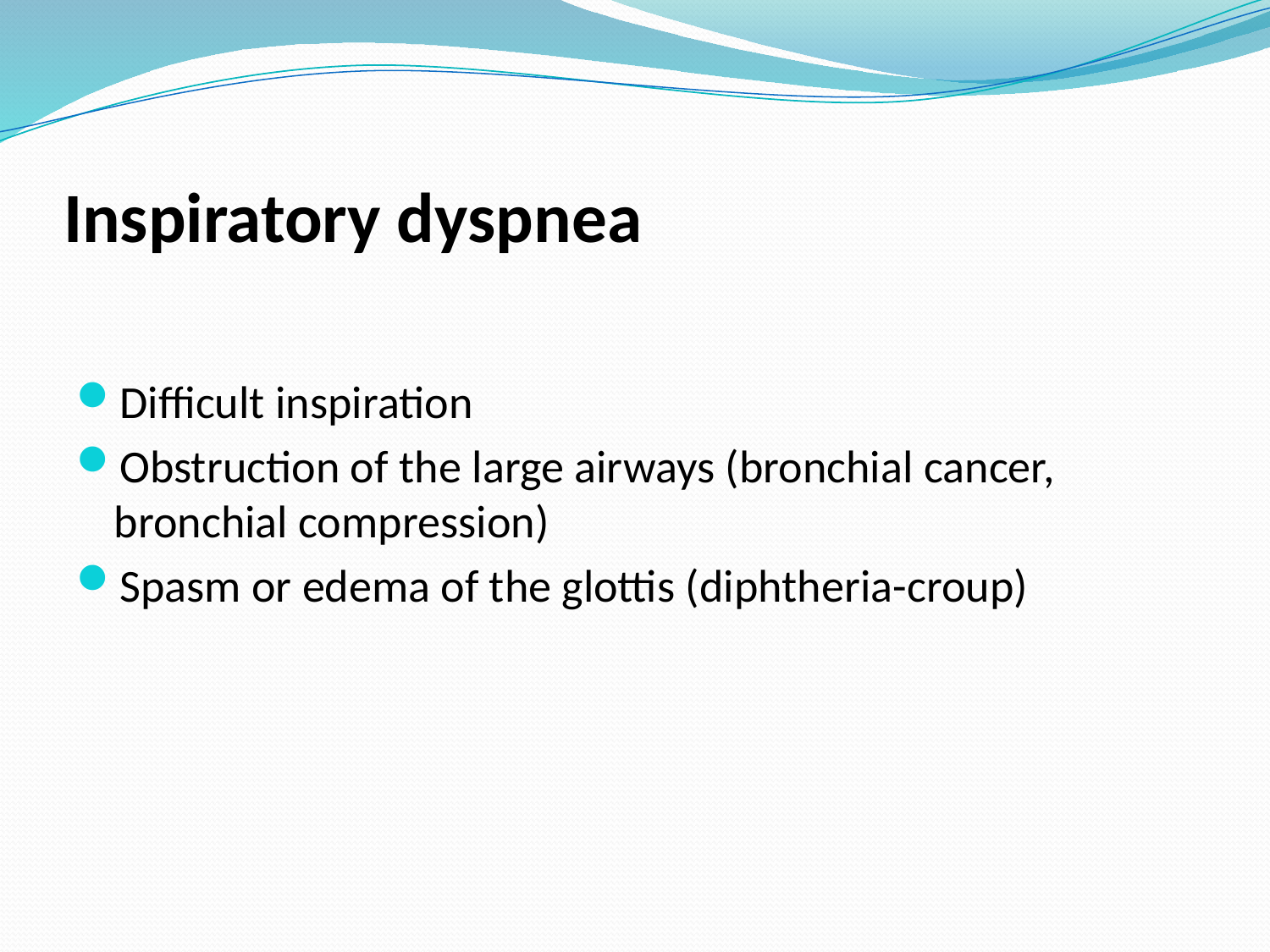

# Inspiratory dyspnea
Difficult inspiration
Obstruction of the large airways (bronchial cancer, bronchial compression)
Spasm or edema of the glottis (diphtheria-croup)